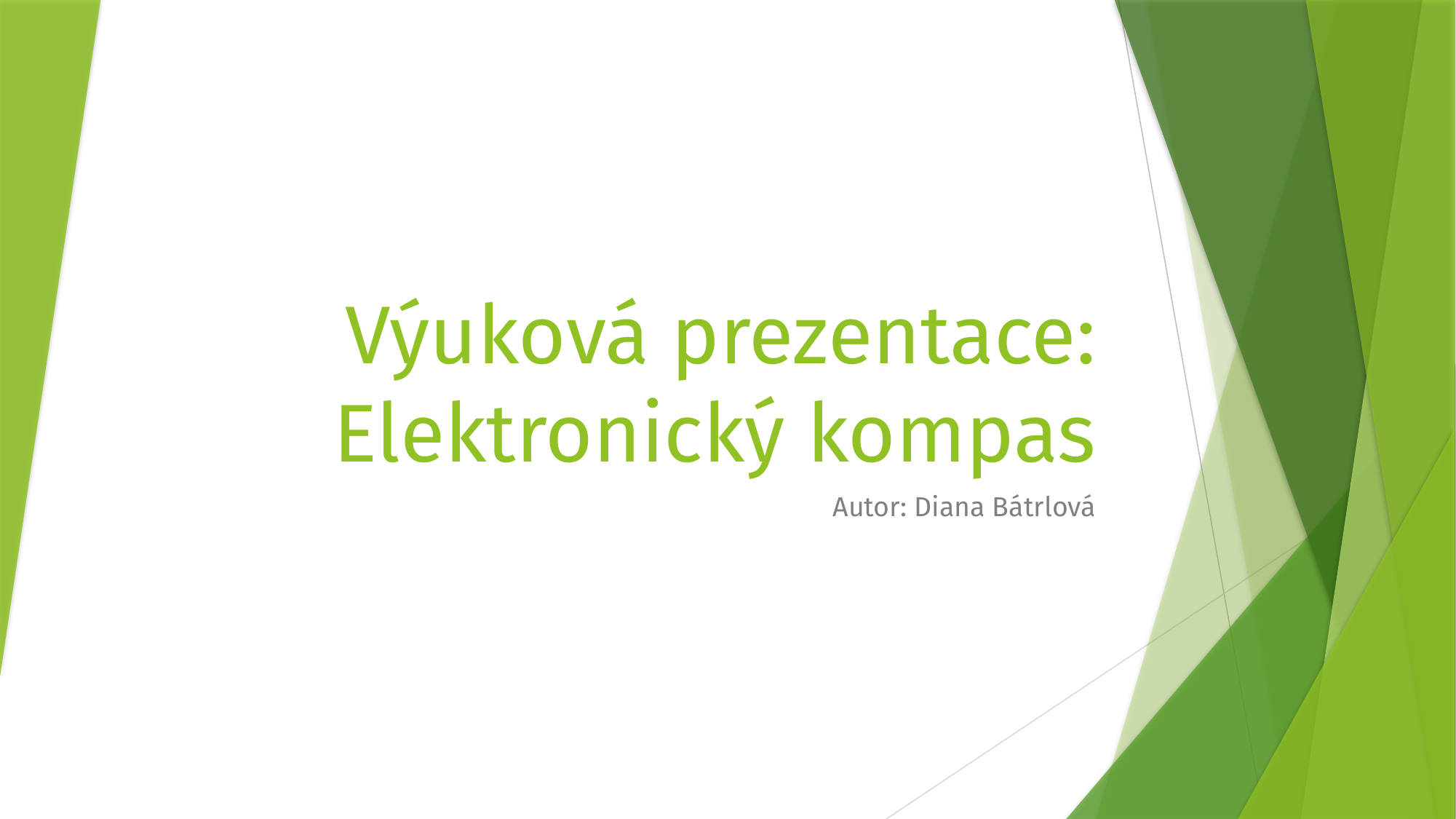

# Výuková prezentace: Elektronický kompas
Autor: Diana Bátrlová